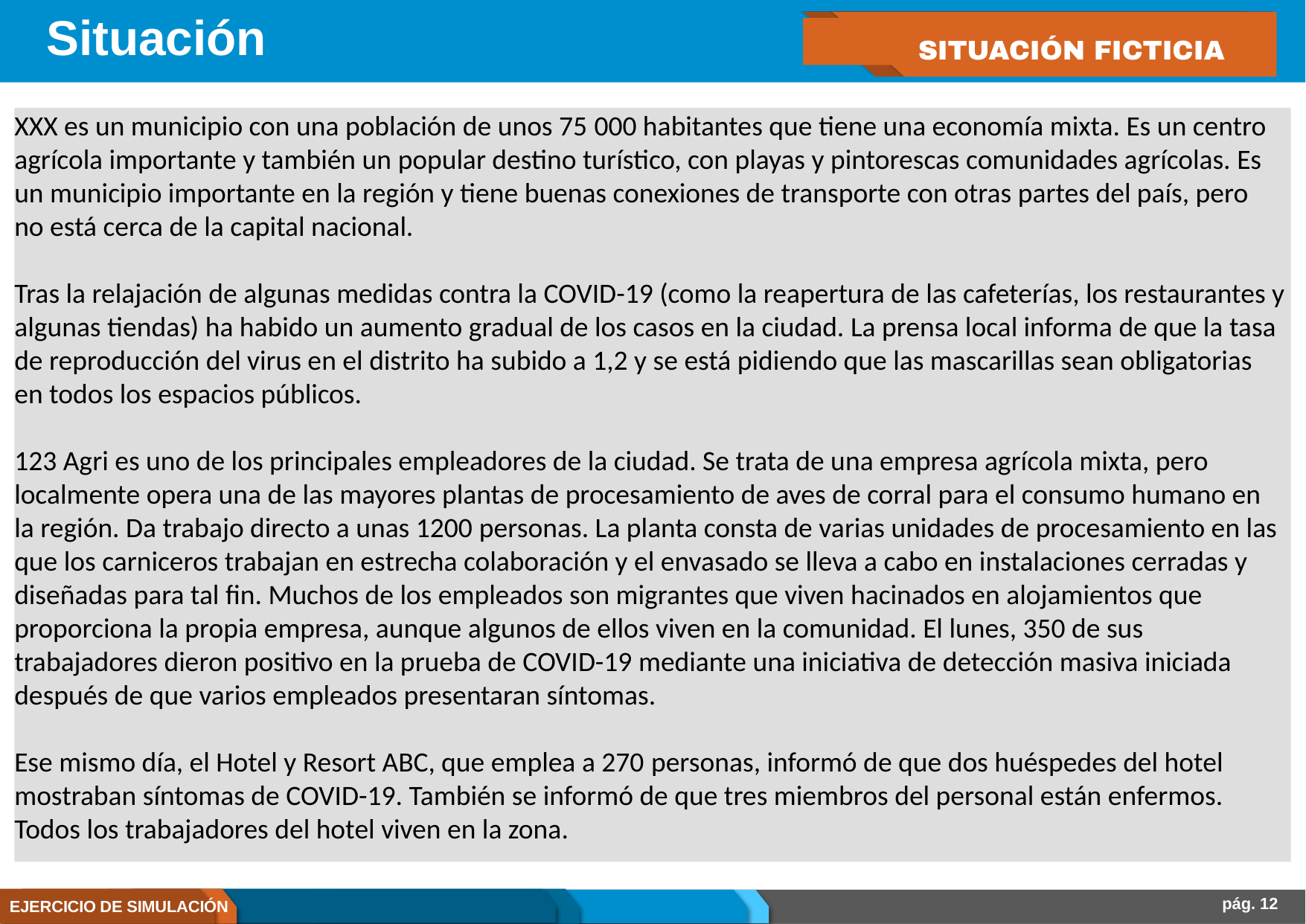

# Situación

SITUACIÓN FICTICIA
XXX es un municipio con una población de unos 75 000 habitantes que tiene una economía mixta. Es un centro agrícola importante y también un popular destino turístico, con playas y pintorescas comunidades agrícolas. Es un municipio importante en la región y tiene buenas conexiones de transporte con otras partes del país, pero
no está cerca de la capital nacional.

Tras la relajación de algunas medidas contra la COVID-19 (como la reapertura de las cafeterías, los restaurantes y algunas tiendas) ha habido un aumento gradual de los casos en la ciudad. La prensa local informa de que la tasa de reproducción del virus en el distrito ha subido a 1,2 y se está pidiendo que las mascarillas sean obligatorias
en todos los espacios públicos.

123 Agri es uno de los principales empleadores de la ciudad. Se trata de una empresa agrícola mixta, pero localmente opera una de las mayores plantas de procesamiento de aves de corral para el consumo humano en
la región. Da trabajo directo a unas 1200 personas. La planta consta de varias unidades de procesamiento en las que los carniceros trabajan en estrecha colaboración y el envasado se lleva a cabo en instalaciones cerradas y diseñadas para tal fin. Muchos de los empleados son migrantes que viven hacinados en alojamientos que proporciona la propia empresa, aunque algunos de ellos viven en la comunidad. El lunes, 350 de sus trabajadores dieron positivo en la prueba de COVID-19 mediante una iniciativa de detección masiva iniciada después de que varios empleados presentaran síntomas.

Ese mismo día, el Hotel y Resort ABC, que emplea a 270 personas, informó de que dos huéspedes del hotel mostraban síntomas de COVID-19. También se informó de que tres miembros del personal están enfermos. Todos los trabajadores del hotel viven en la zona.
pág. 12
EJERCICIO DE SIMULACIÓN